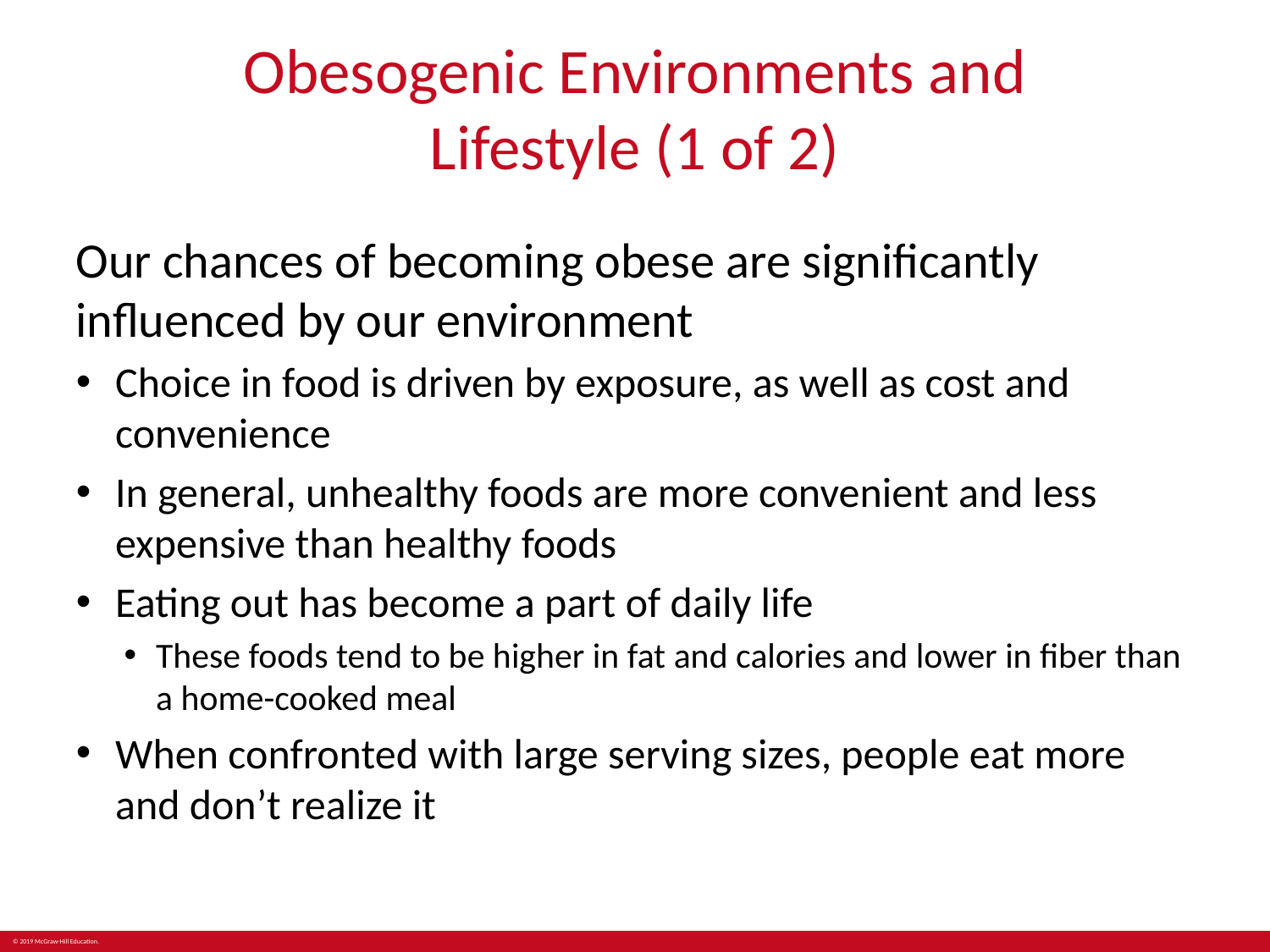

# Obesogenic Environments and Lifestyle (1 of 2)
Our chances of becoming obese are significantly influenced by our environment
Choice in food is driven by exposure, as well as cost and convenience
In general, unhealthy foods are more convenient and less expensive than healthy foods
Eating out has become a part of daily life
These foods tend to be higher in fat and calories and lower in fiber than a home-cooked meal
When confronted with large serving sizes, people eat more and don’t realize it